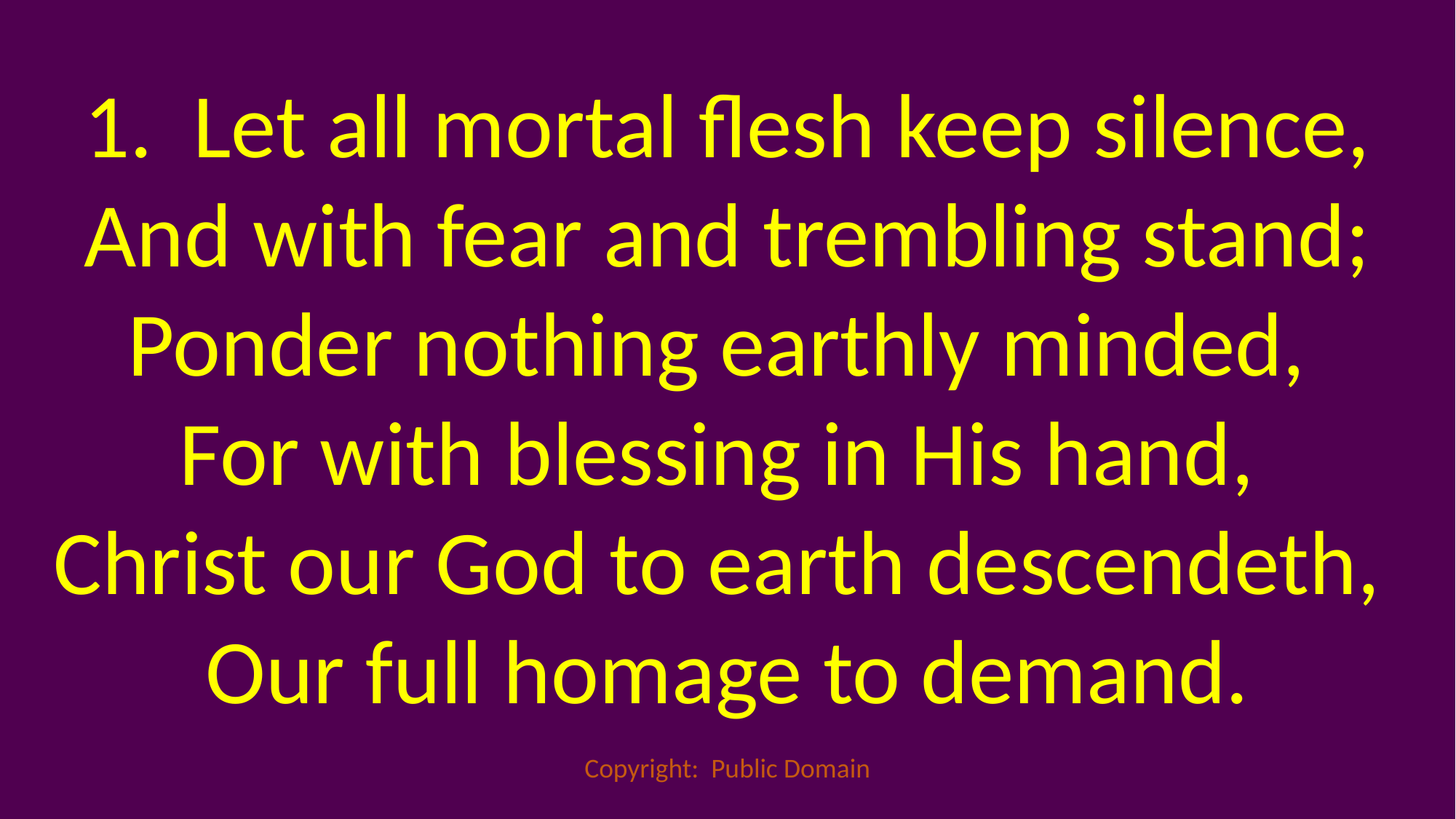

1. 	Let all mortal flesh keep silence, And with fear and trembling stand; Ponder nothing earthly minded,
For with blessing in His hand,
Christ our God to earth descendeth,
Our full homage to demand.
Copyright:  Public Domain